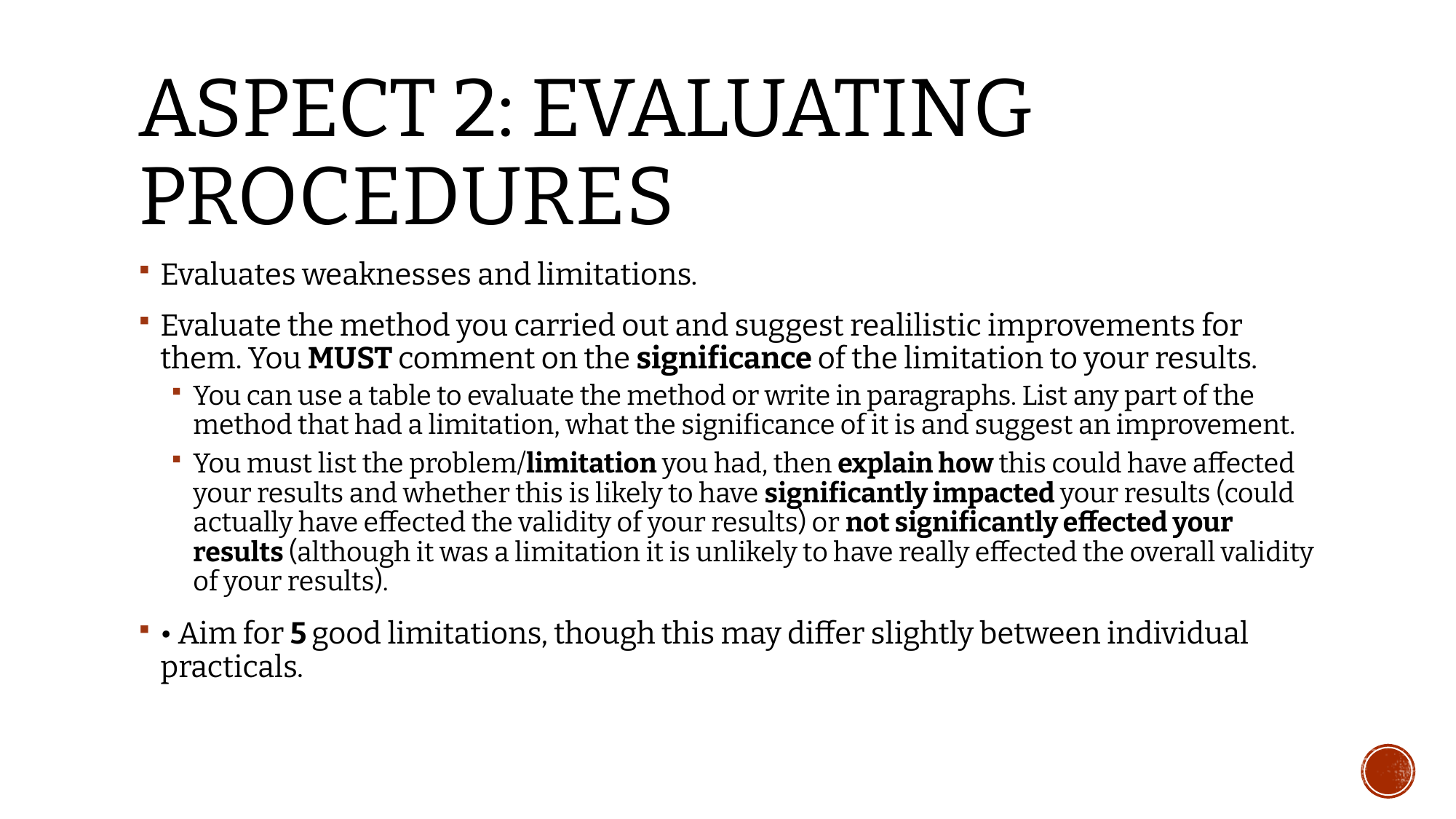

# Aspect 2: Evaluating procedures
Evaluates weaknesses and limitations.
Evaluate the method you carried out and suggest realilistic improvements for them. You MUST comment on the significance of the limitation to your results.
You can use a table to evaluate the method or write in paragraphs. List any part of the method that had a limitation, what the significance of it is and suggest an improvement.
You must list the problem/limitation you had, then explain how this could have affected your results and whether this is likely to have significantly impacted your results (could actually have effected the validity of your results) or not significantly effected your results (although it was a limitation it is unlikely to have really effected the overall validity of your results).
• Aim for 5 good limitations, though this may differ slightly between individual practicals.